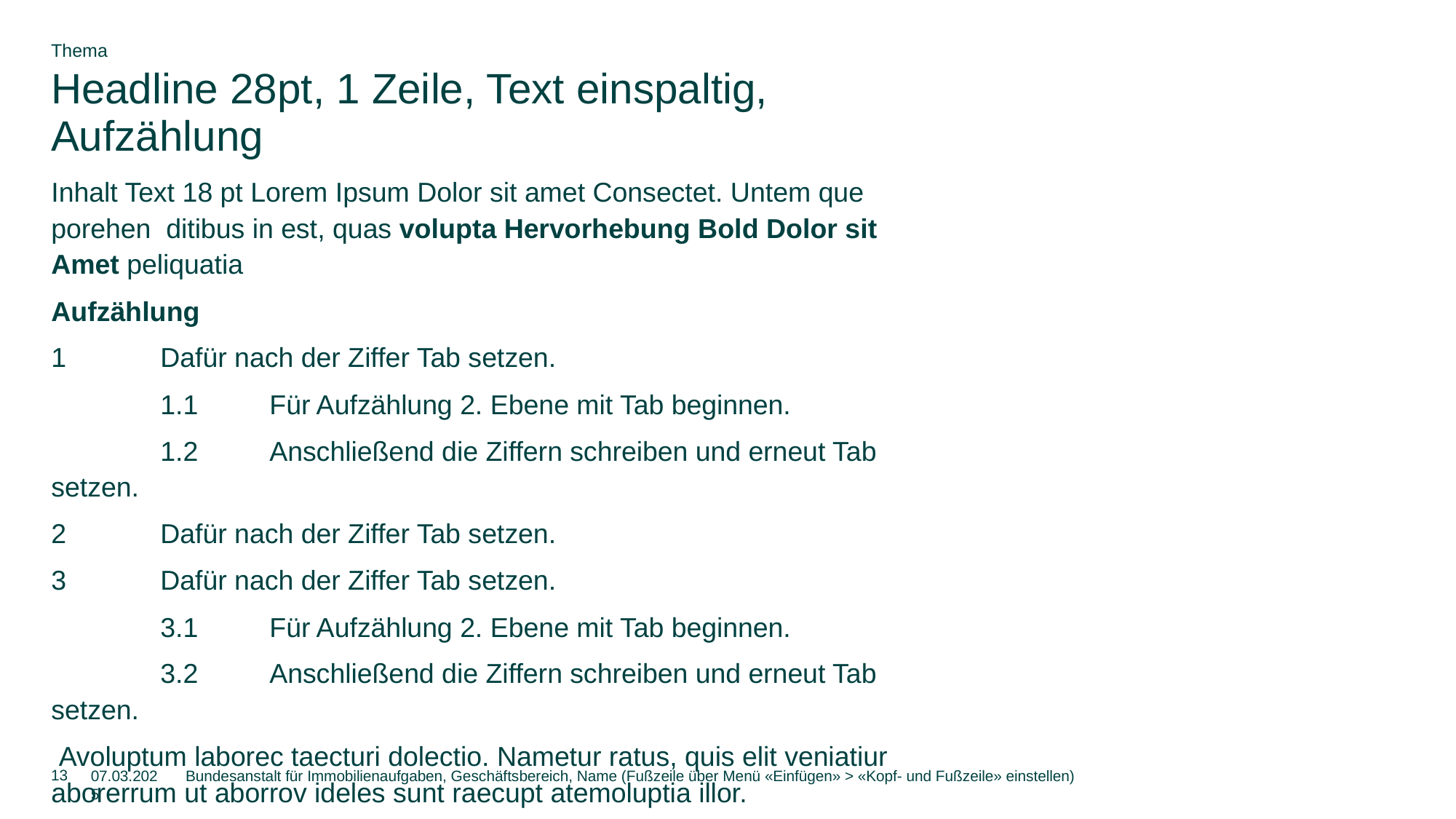

Thema
# Headline 28pt, 1 Zeile, Text einspaltig, Aufzählung
Inhalt Text 18 pt Lorem Ipsum Dolor sit amet Consectet. Untem que porehen  ditibus in est, quas volupta Hervorhebung Bold Dolor sit Amet peliquatia
Aufzählung
1	Dafür nach der Ziffer Tab setzen.
	1.1 	Für Aufzählung 2. Ebene mit Tab beginnen.
	1.2 	Anschließend die Ziffern schreiben und erneut Tab setzen.
2	Dafür nach der Ziffer Tab setzen.
3	Dafür nach der Ziffer Tab setzen.
	3.1 	Für Aufzählung 2. Ebene mit Tab beginnen.
	3.2 	Anschließend die Ziffern schreiben und erneut Tab setzen.
 Avoluptum laborec taecturi dolectio. Nametur ratus, quis elit veniatiur aborerrum ut aborrov ideles sunt raecupt atemoluptia illor.
13
07.03.2025
Bundesanstalt für Immobilienaufgaben, Geschäftsbereich, Name (Fußzeile über Menü «Einfügen» > «Kopf- und Fußzeile» einstellen)